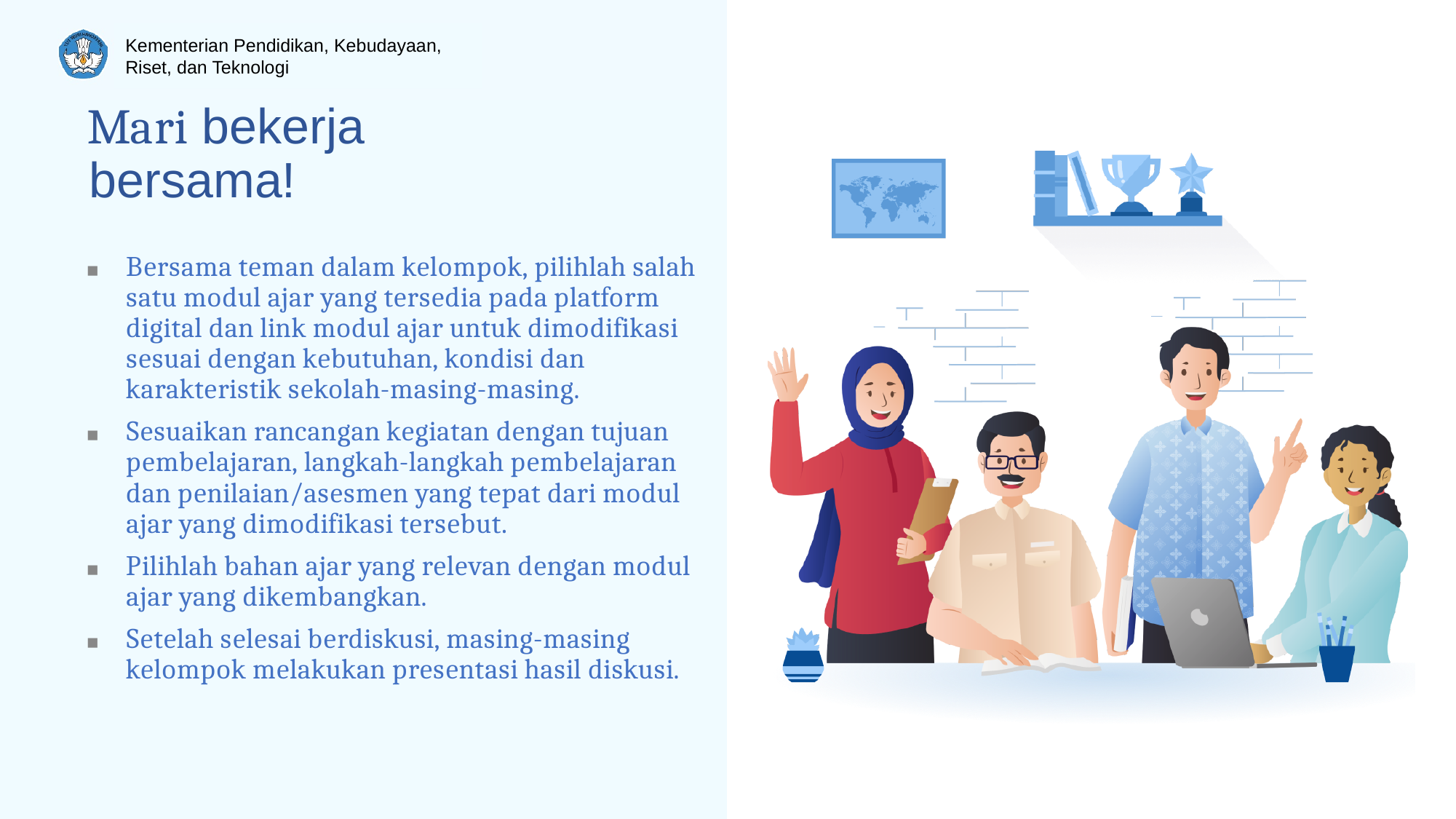

# Mari bekerja bersama!
Bersama teman dalam kelompok, pilihlah salah satu modul ajar yang tersedia pada platform digital dan link modul ajar untuk dimodifikasi sesuai dengan kebutuhan, kondisi dan karakteristik sekolah-masing-masing.
Sesuaikan rancangan kegiatan dengan tujuan pembelajaran, langkah-langkah pembelajaran dan penilaian/asesmen yang tepat dari modul ajar yang dimodifikasi tersebut.
Pilihlah bahan ajar yang relevan dengan modul ajar yang dikembangkan.
Setelah selesai berdiskusi, masing-masing kelompok melakukan presentasi hasil diskusi.